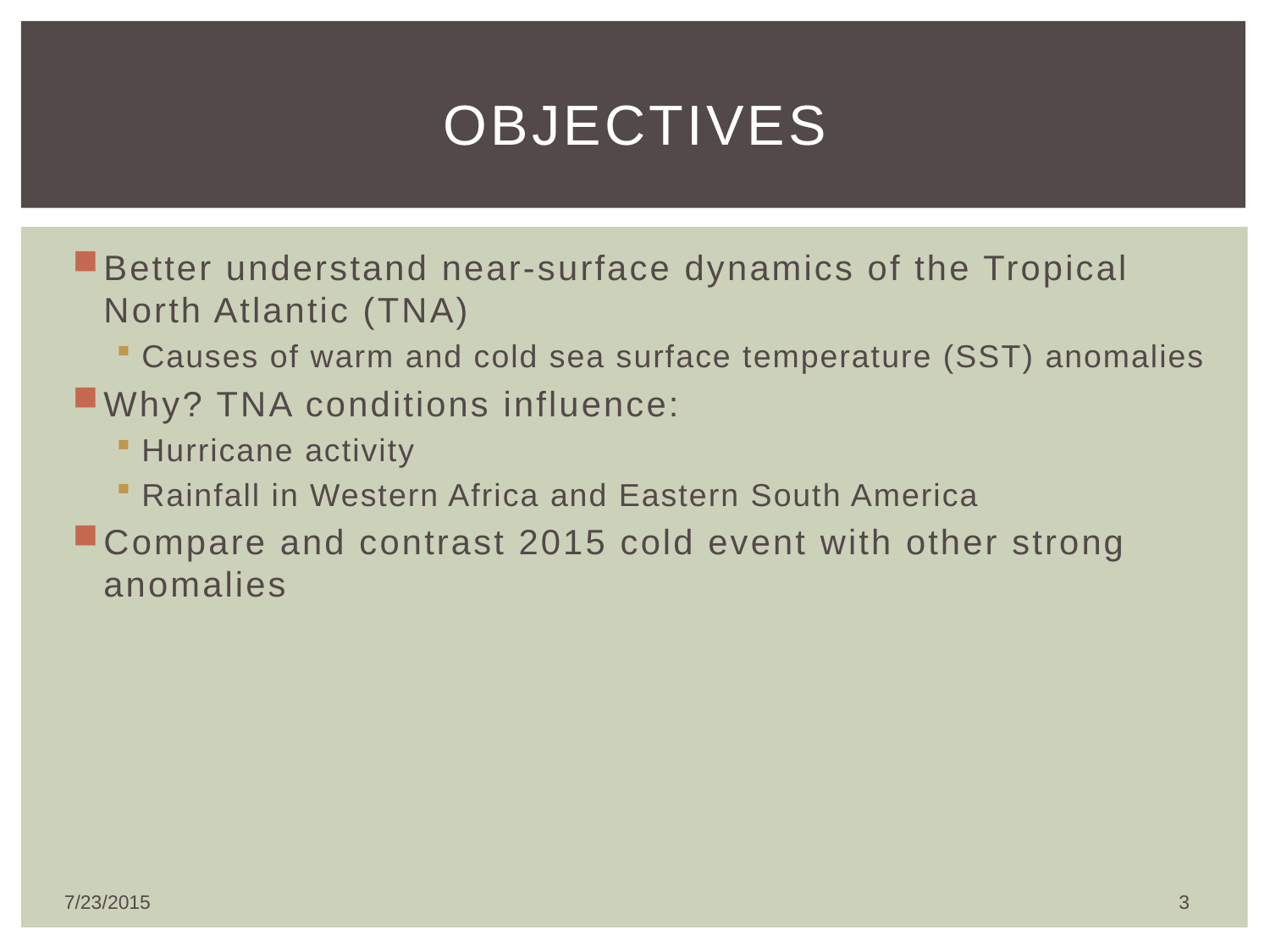

# Objectives
Better understand near-surface dynamics of the Tropical North Atlantic (TNA)
Causes of warm and cold sea surface temperature (SST) anomalies
Why? TNA conditions influence:
Hurricane activity
Rainfall in Western Africa and Eastern South America
Compare and contrast 2015 cold event with other strong anomalies
3
7/23/2015